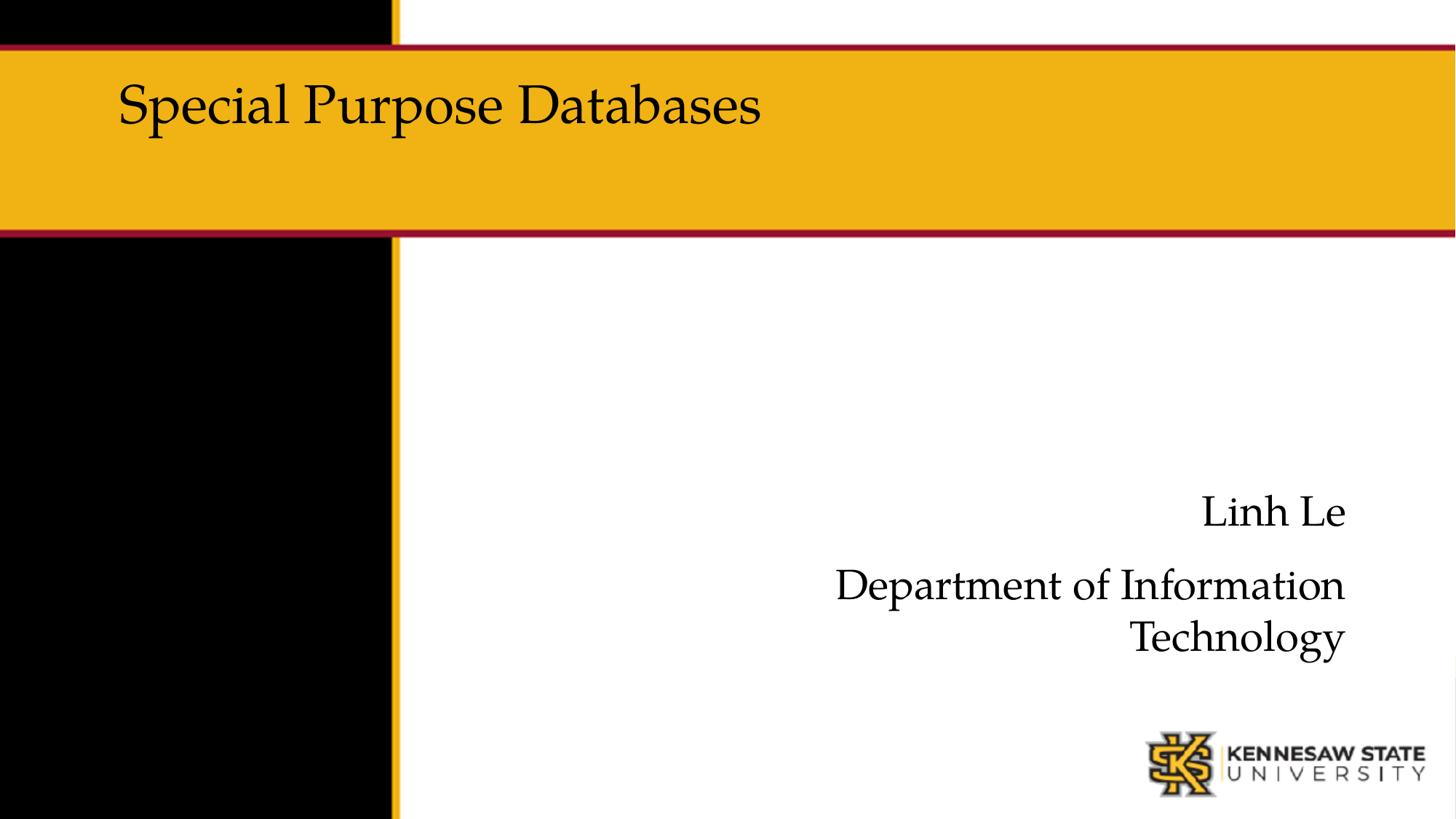

# Special Purpose Databases
Linh Le
Department of Information Technology